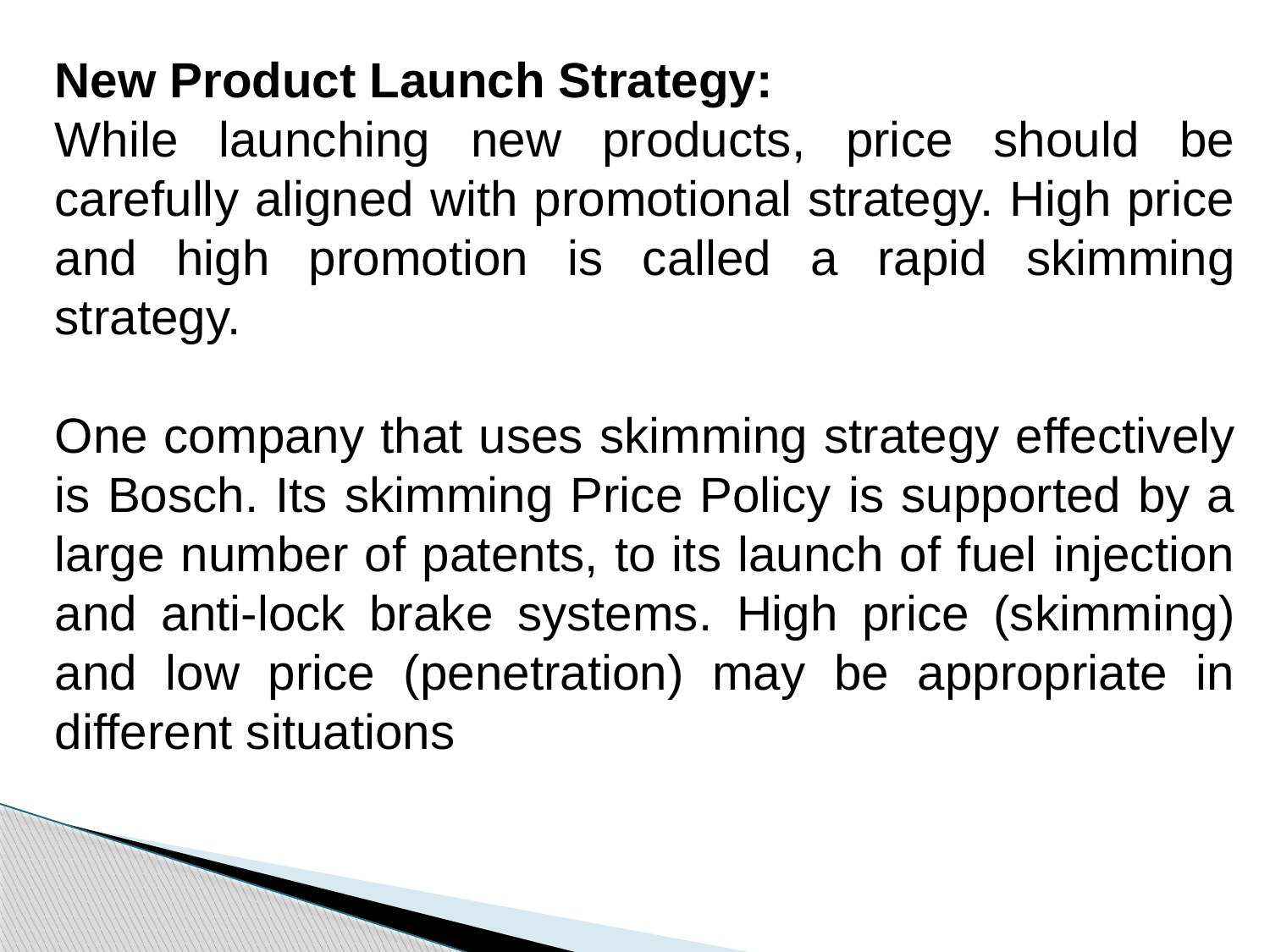

New Product Launch Strategy:
While launching new products, price should be carefully aligned with promotional strategy. High price and high promotion is called a rapid skimming strategy.

One company that uses skimming strategy effectively is Bosch. Its skimming Price Policy is supported by a large number of patents, to its launch of fuel injection and anti-lock brake systems. High price (skimming) and low price (penetration) may be appropriate in different situations